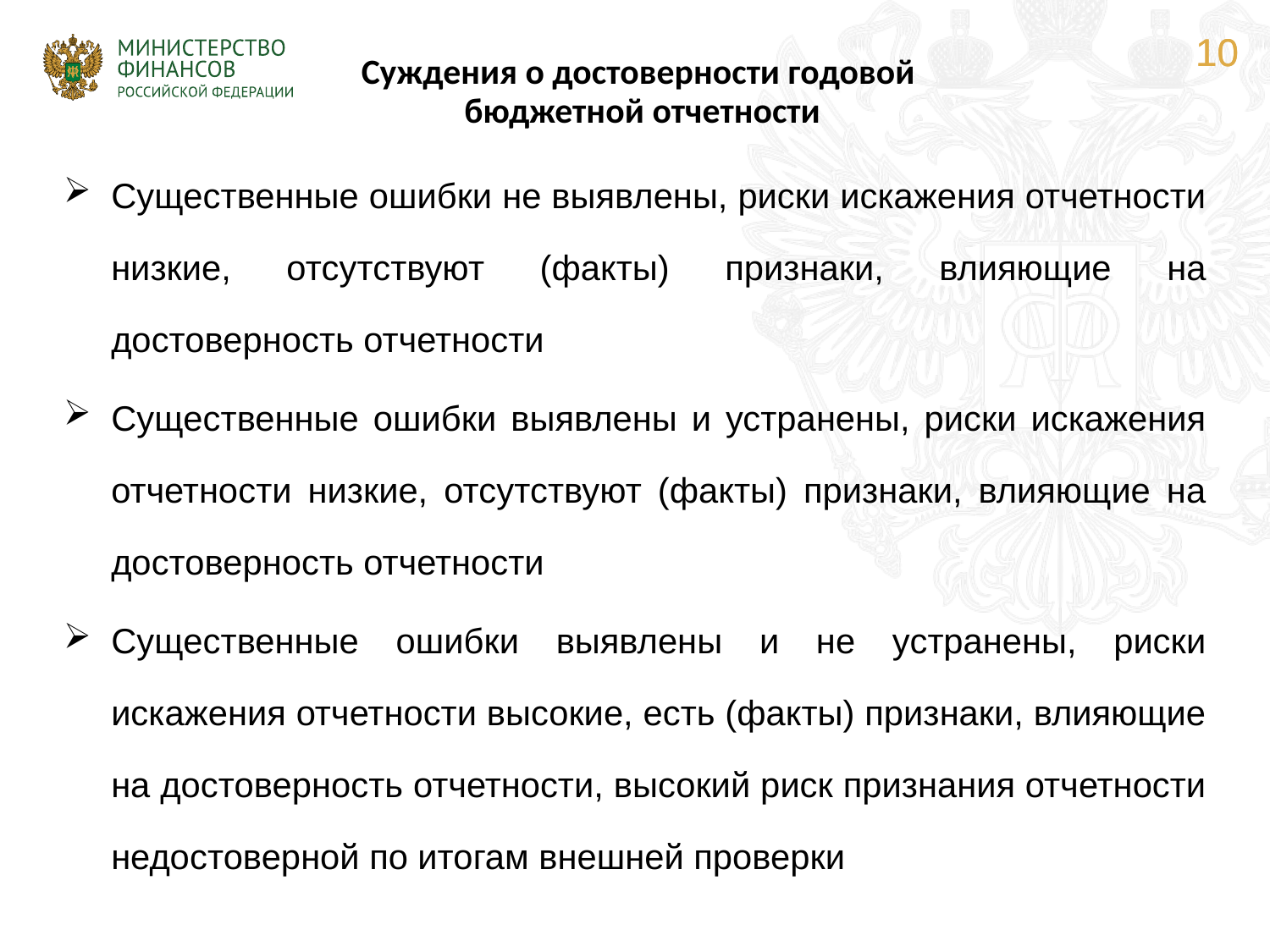

Суждения о достоверности годовой
бюджетной отчетности
Существенные ошибки не выявлены, риски искажения отчетности низкие, отсутствуют (факты) признаки, влияющие на достоверность отчетности
Существенные ошибки выявлены и устранены, риски искажения отчетности низкие, отсутствуют (факты) признаки, влияющие на достоверность отчетности
Существенные ошибки выявлены и не устранены, риски искажения отчетности высокие, есть (факты) признаки, влияющие на достоверность отчетности, высокий риск признания отчетности недостоверной по итогам внешней проверки